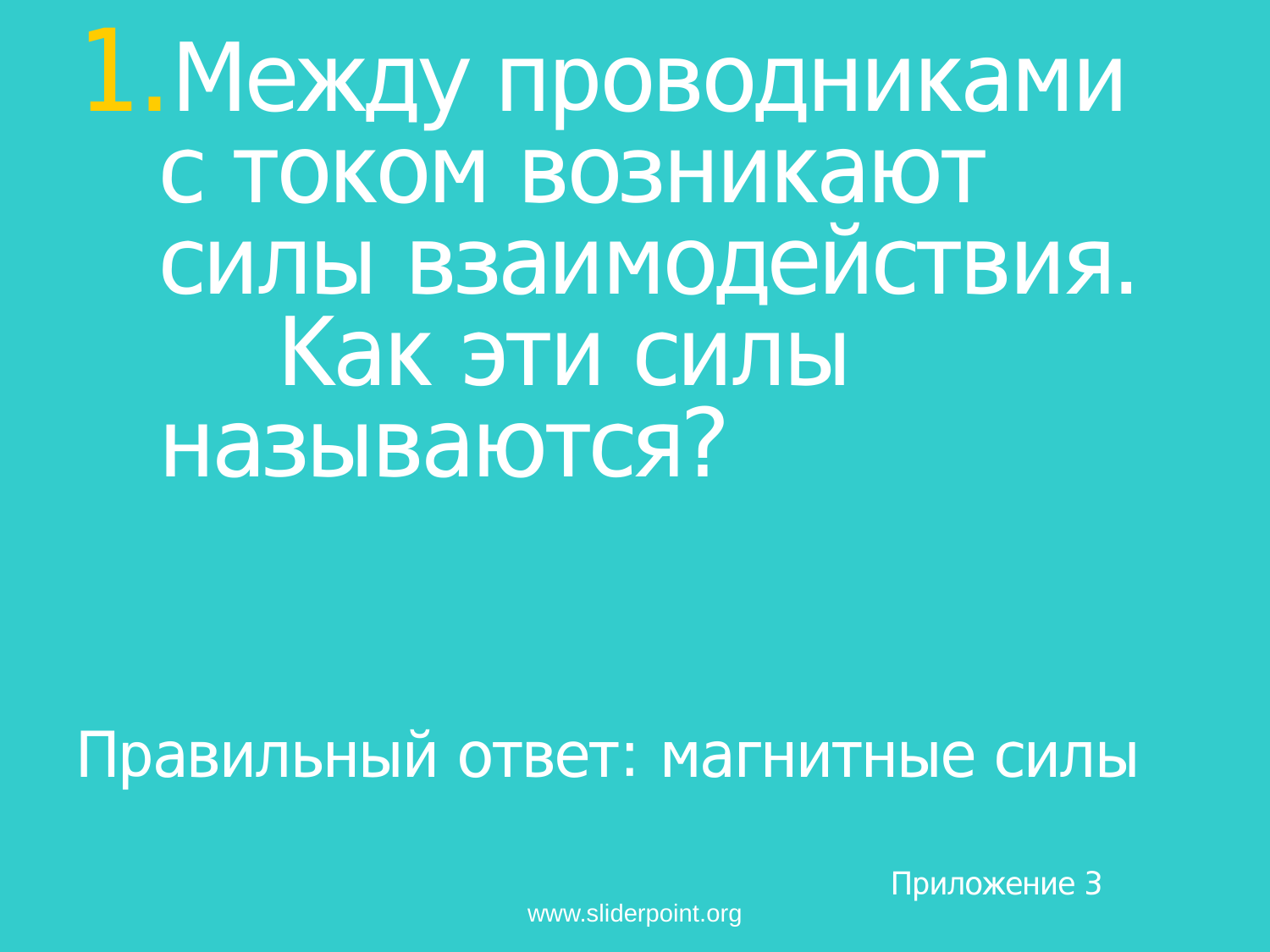

Между проводниками с током возникают силы взаимодействия.      Как эти силы называются?

Правильный ответ: магнитные силы

Приложение 3
www.sliderpoint.org